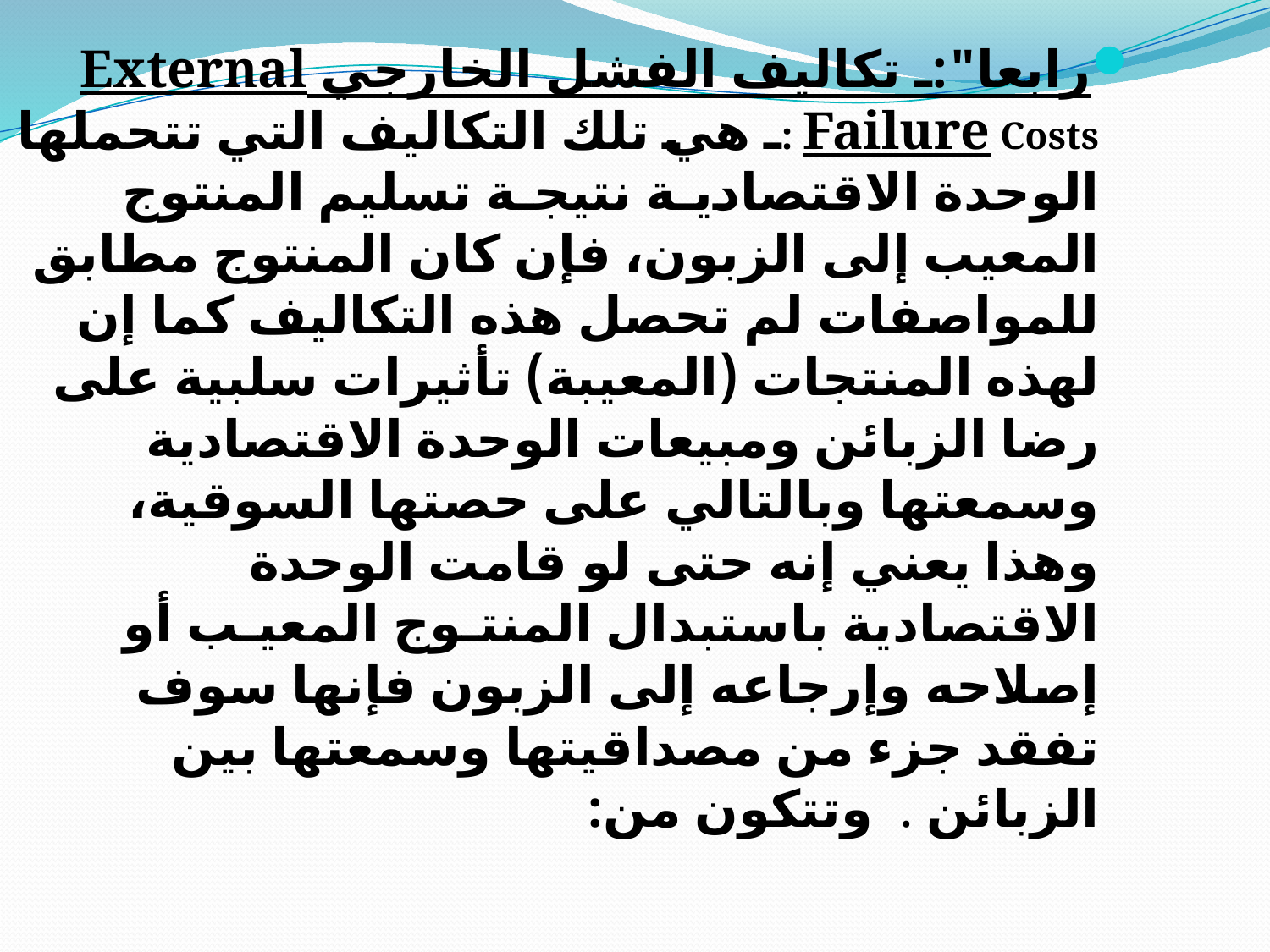

رابعا":ـ تكاليف الفشل الخارجي External Failure Costs :ـ هي تلك التكاليف التي تتحملها الوحدة الاقتصاديـة نتيجـة تسليم المنتوج المعيب إلى الزبون، فإن كان المنتوج مطابق للمواصفات لم تحصل هذه التكاليف كما إن لهذه المنتجات (المعيبة) تأثيرات سلبية على رضا الزبائن ومبيعات الوحدة الاقتصادية وسمعتها وبالتالي على حصتها السوقية، وهذا يعني إنه حتى لو قامت الوحدة الاقتصادية باستبدال المنتـوج المعيـب أو إصلاحه وإرجاعه إلى الزبون فإنها سوف تفقد جزء من مصداقيتها وسمعتها بين الزبائن .  وتتكون من: